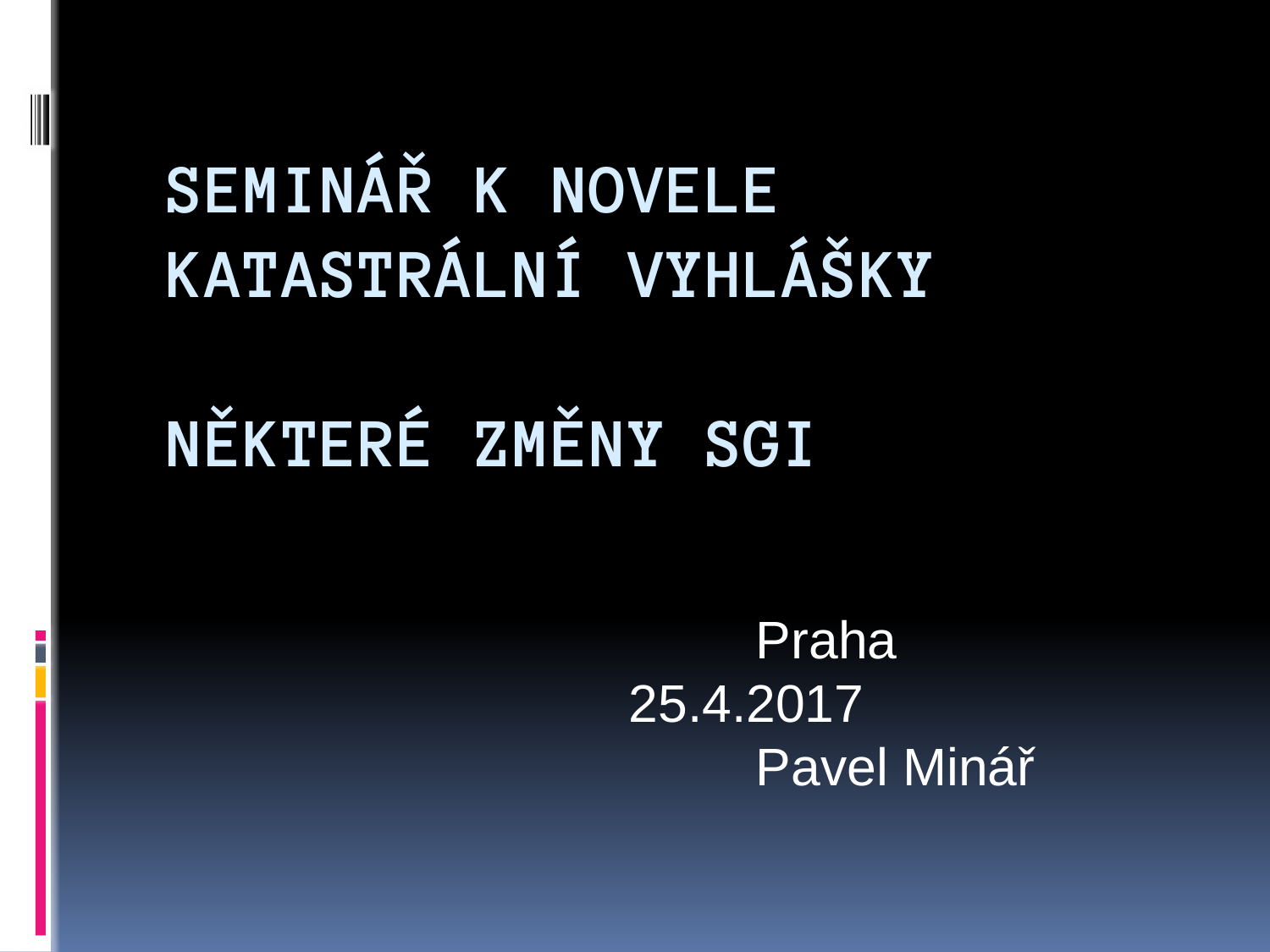

# Seminář k novele Katastrální vyhlášky některé změny SGI

	Praha 25.4.2017
	Pavel Minář